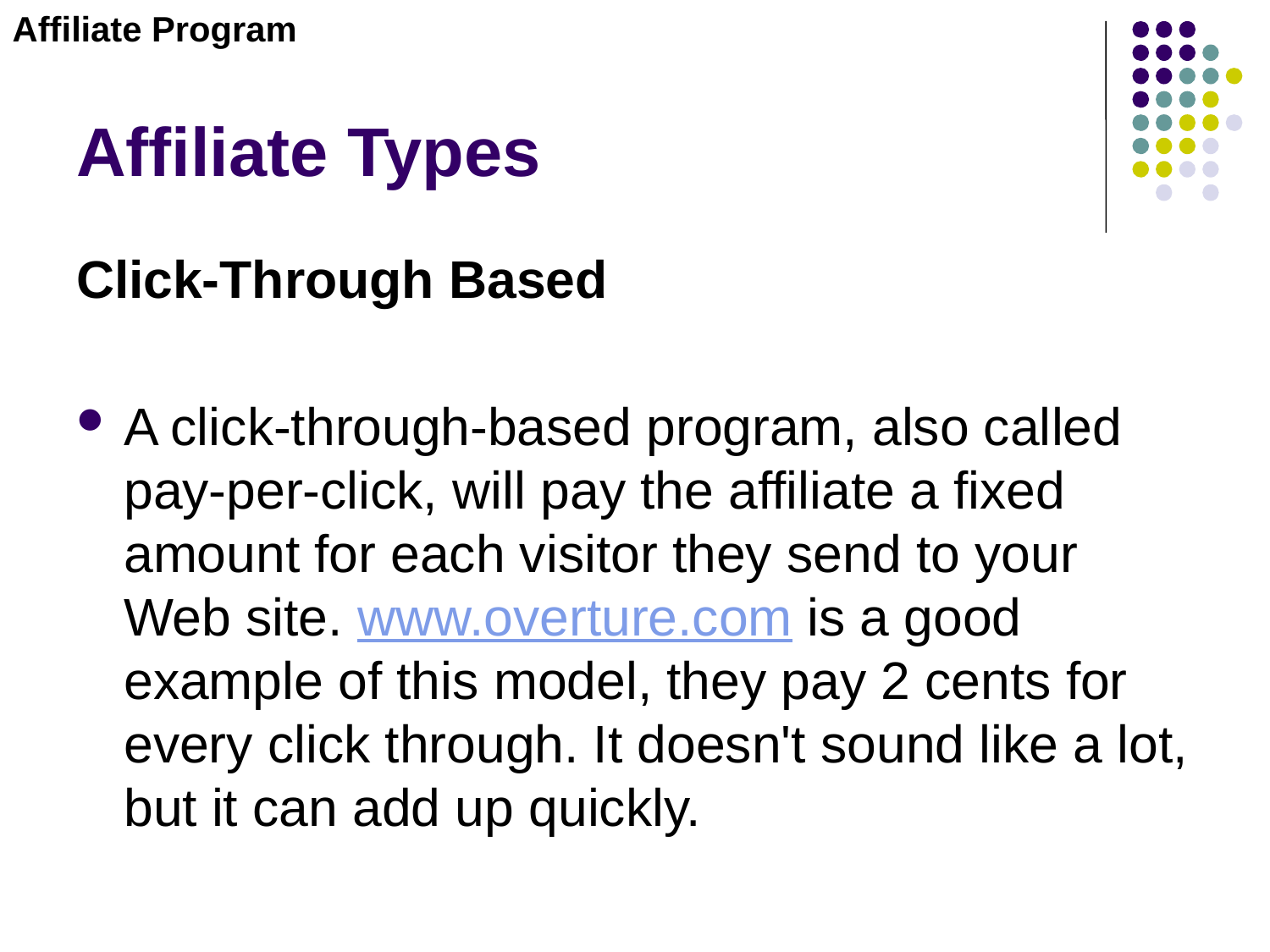

Affiliate Program
# Affiliate Types
Click-Through Based

A click-through-based program, also called pay-per-click, will pay the affiliate a fixed amount for each visitor they send to your Web site. www.overture.com is a good example of this model, they pay 2 cents for every click through. It doesn't sound like a lot, but it can add up quickly.